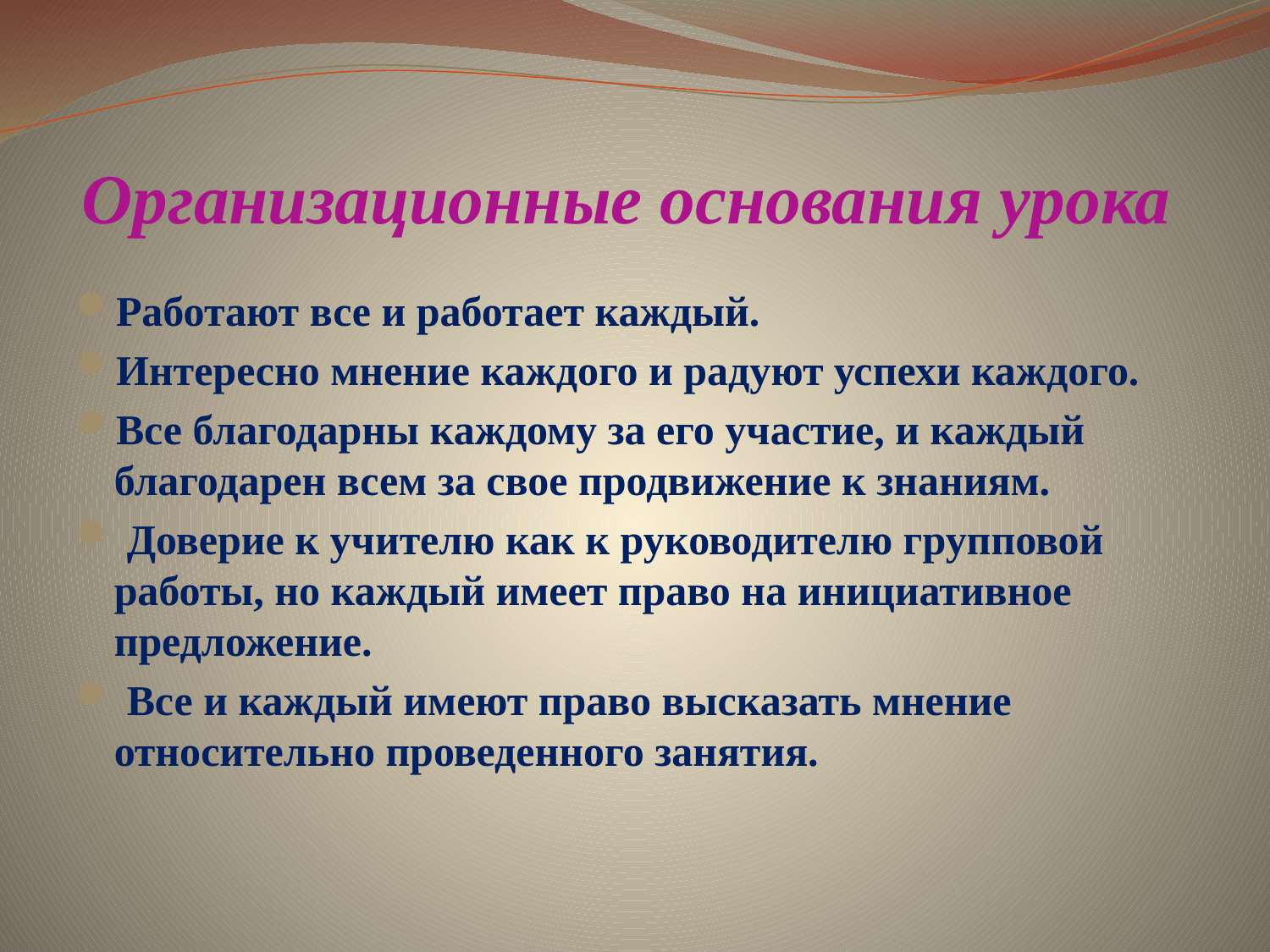

# Организационные основания урока
Работают все и работает каждый.
Интересно мнение каждого и радуют успехи каждого.
Все благодарны каждому за его участие, и каждый благодарен всем за свое продвижение к знаниям.
 Доверие к учителю как к руководителю групповой работы, но каждый имеет право на инициативное предложение.
 Все и каждый имеют право высказать мнение относительно проведенного занятия.